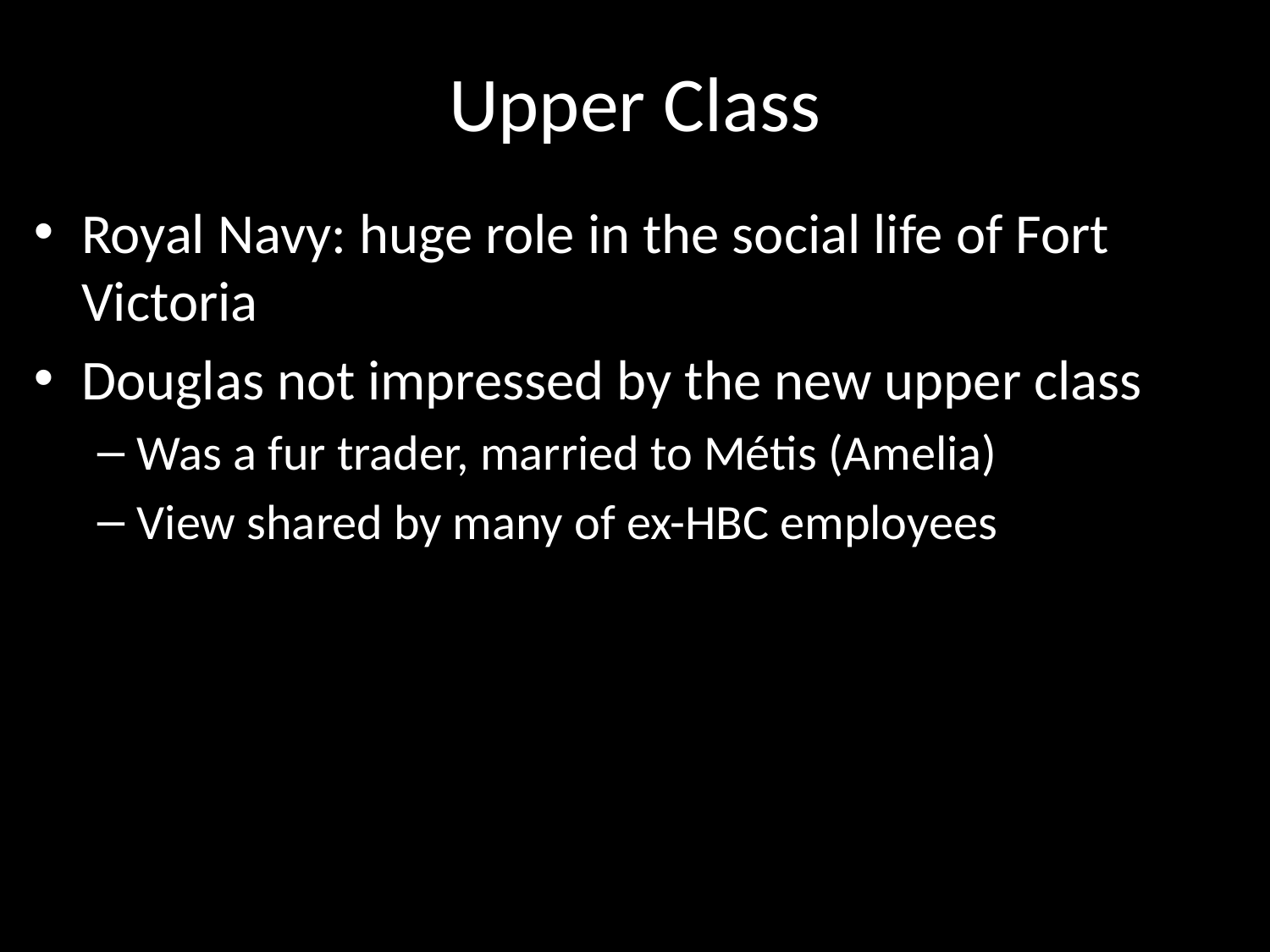

# Upper Class
Royal Navy: huge role in the social life of Fort Victoria
Douglas not impressed by the new upper class
Was a fur trader, married to Métis (Amelia)
View shared by many of ex-HBC employees